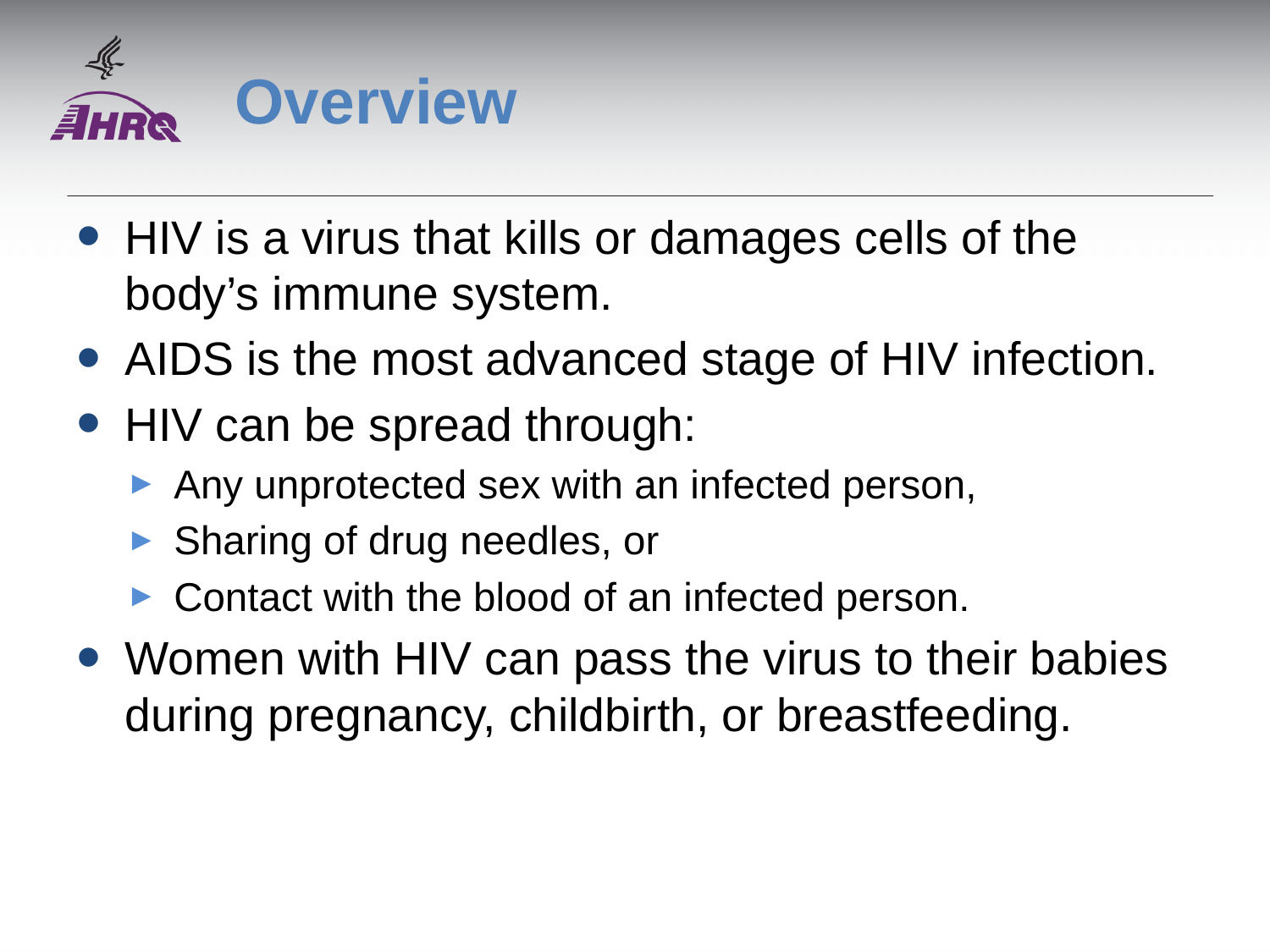

# Overview
HIV is a virus that kills or damages cells of the body’s immune system.
AIDS is the most advanced stage of HIV infection.
HIV can be spread through:
Any unprotected sex with an infected person,
Sharing of drug needles, or
Contact with the blood of an infected person.
Women with HIV can pass the virus to their babies during pregnancy, childbirth, or breastfeeding.